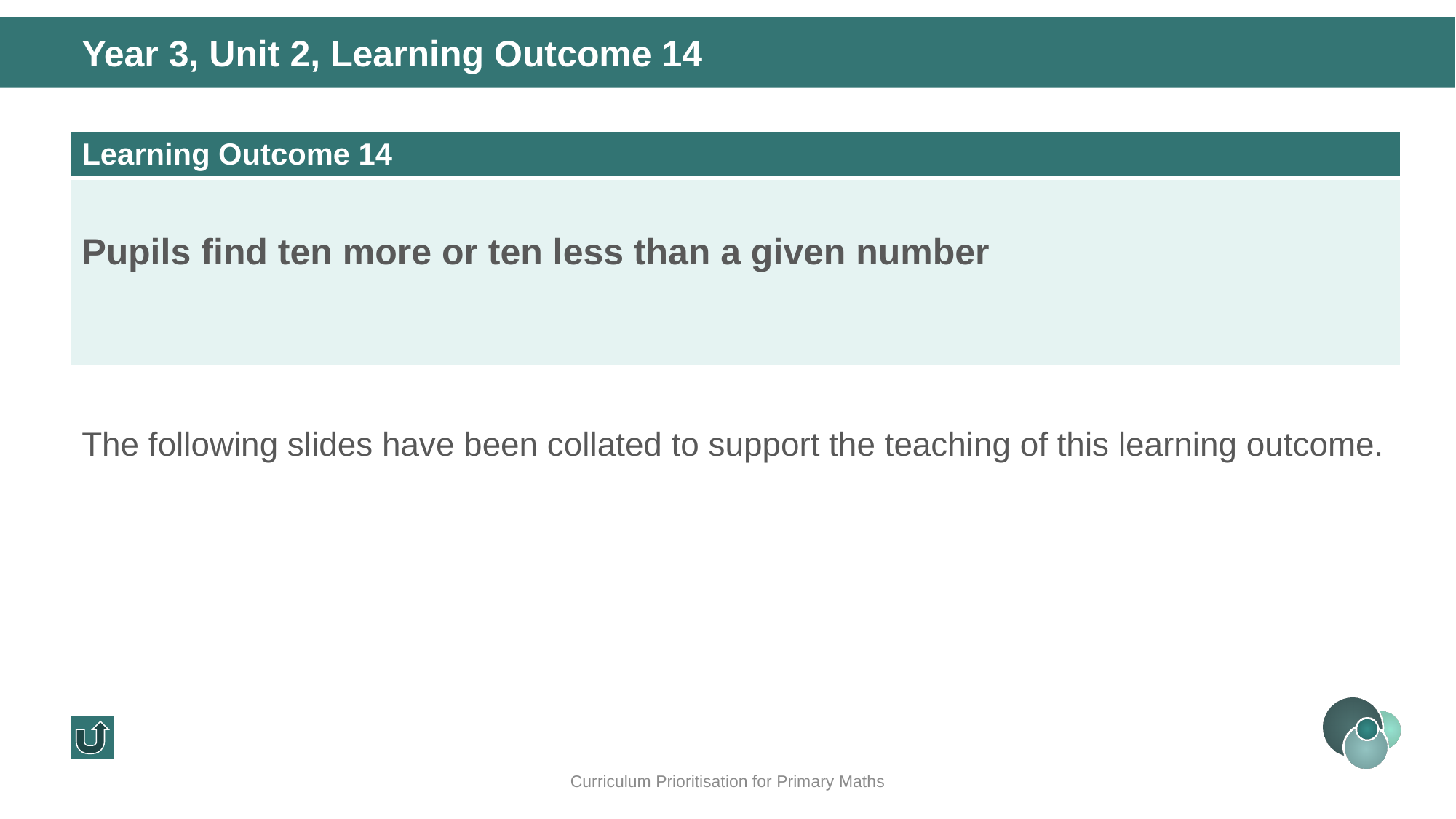

Year 3, Unit 2, Learning Outcome 14
| Learning Outcome 14 |
| --- |
| Pupils find ten more or ten less than a given number |
The following slides have been collated to support the teaching of this learning outcome.

Curriculum Prioritisation for Primary Maths